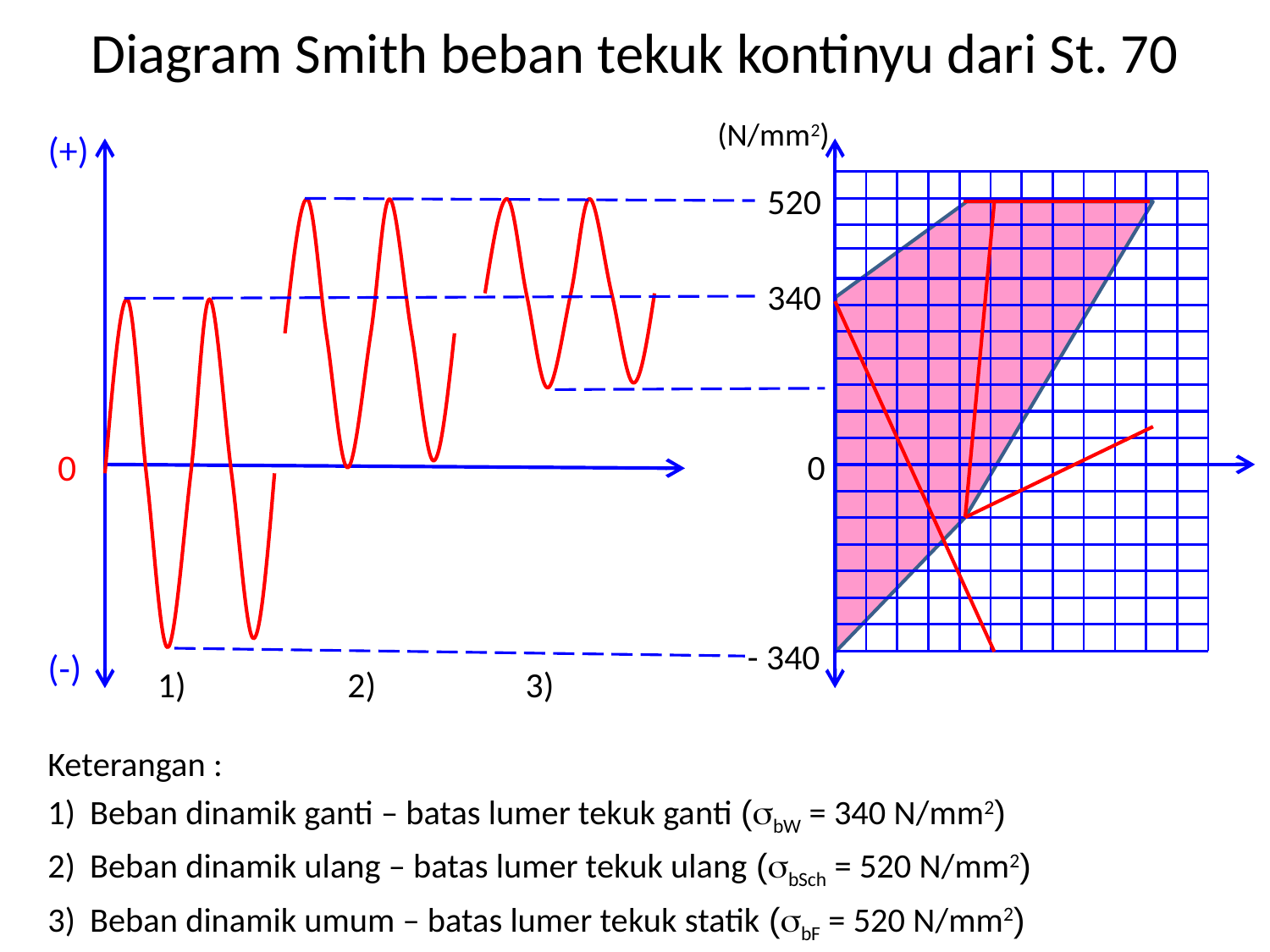

# Diagram Smith beban tekuk kontinyu dari St. 70
(N/mm2)
(+)

520

340

0
0
- 340
(-)
1)
2)
3)
Keterangan :
Beban dinamik ganti – batas lumer tekuk ganti (σbW = 340 N/mm2)
Beban dinamik ulang – batas lumer tekuk ulang (σbSch = 520 N/mm2)
Beban dinamik umum – batas lumer tekuk statik (σbF = 520 N/mm2)